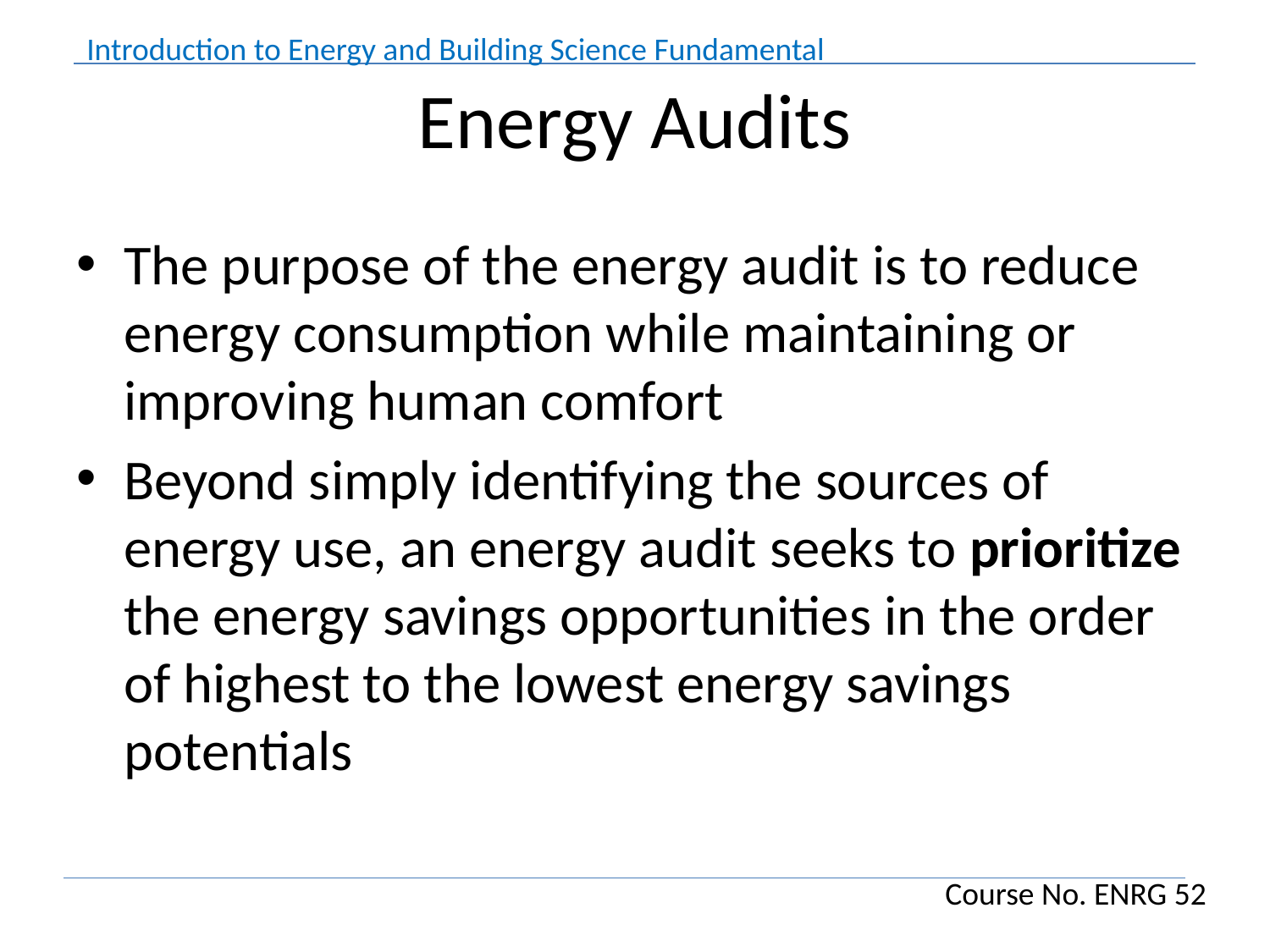

# Energy Audits
The purpose of the energy audit is to reduce  energy consumption while maintaining or improving human comfort
Beyond simply identifying the sources of energy use, an energy audit seeks to prioritize the energy savings opportunities in the order of highest to the lowest energy savings potentials